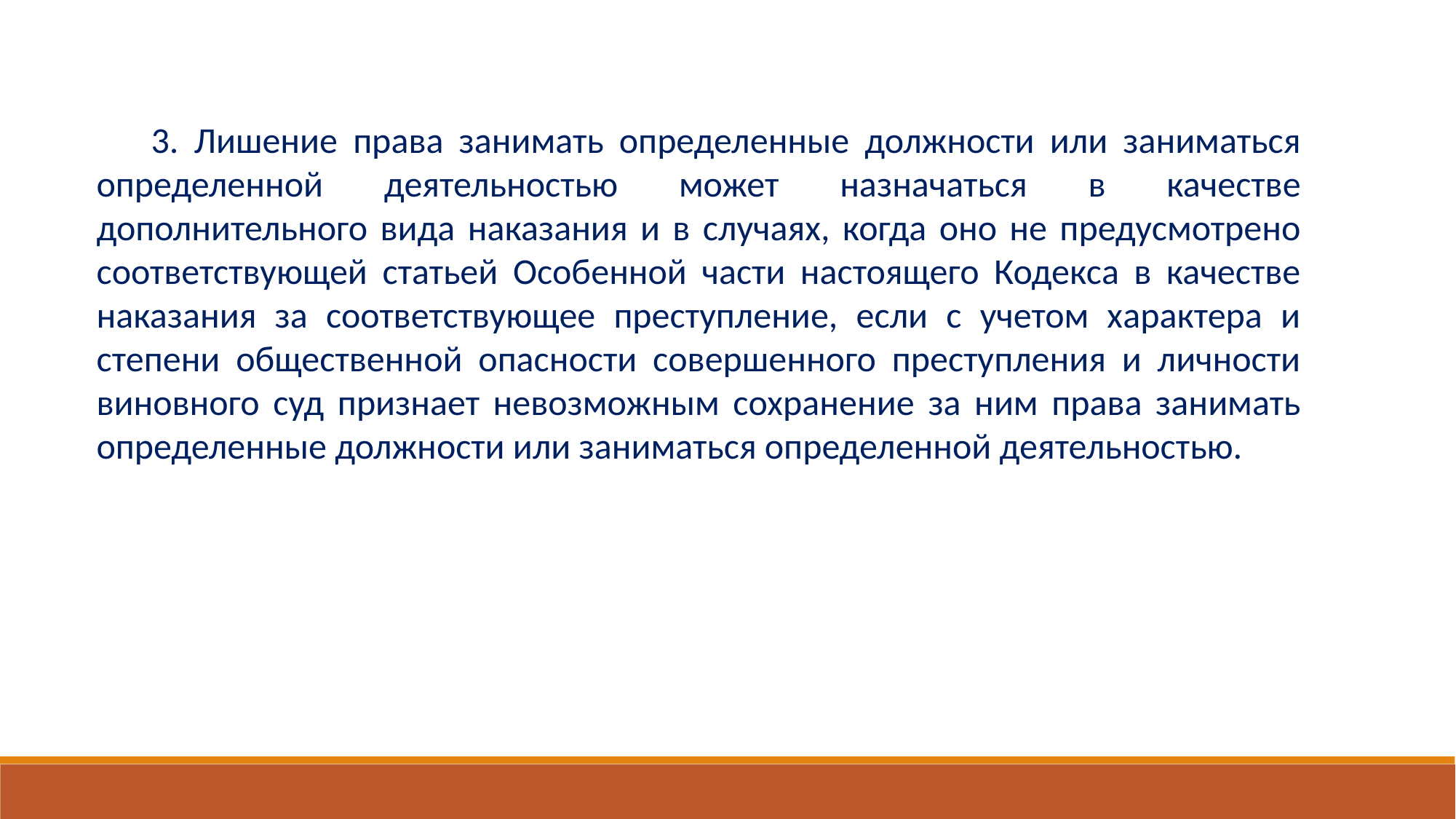

3. Лишение права занимать определенные должности или заниматься определенной деятельностью может назначаться в качестве дополнительного вида наказания и в случаях, когда оно не предусмотрено соответствующей статьей Особенной части настоящего Кодекса в качестве наказания за соответствующее преступление, если с учетом характера и степени общественной опасности совершенного преступления и личности виновного суд признает невозможным сохранение за ним права занимать определенные должности или заниматься определенной деятельностью.